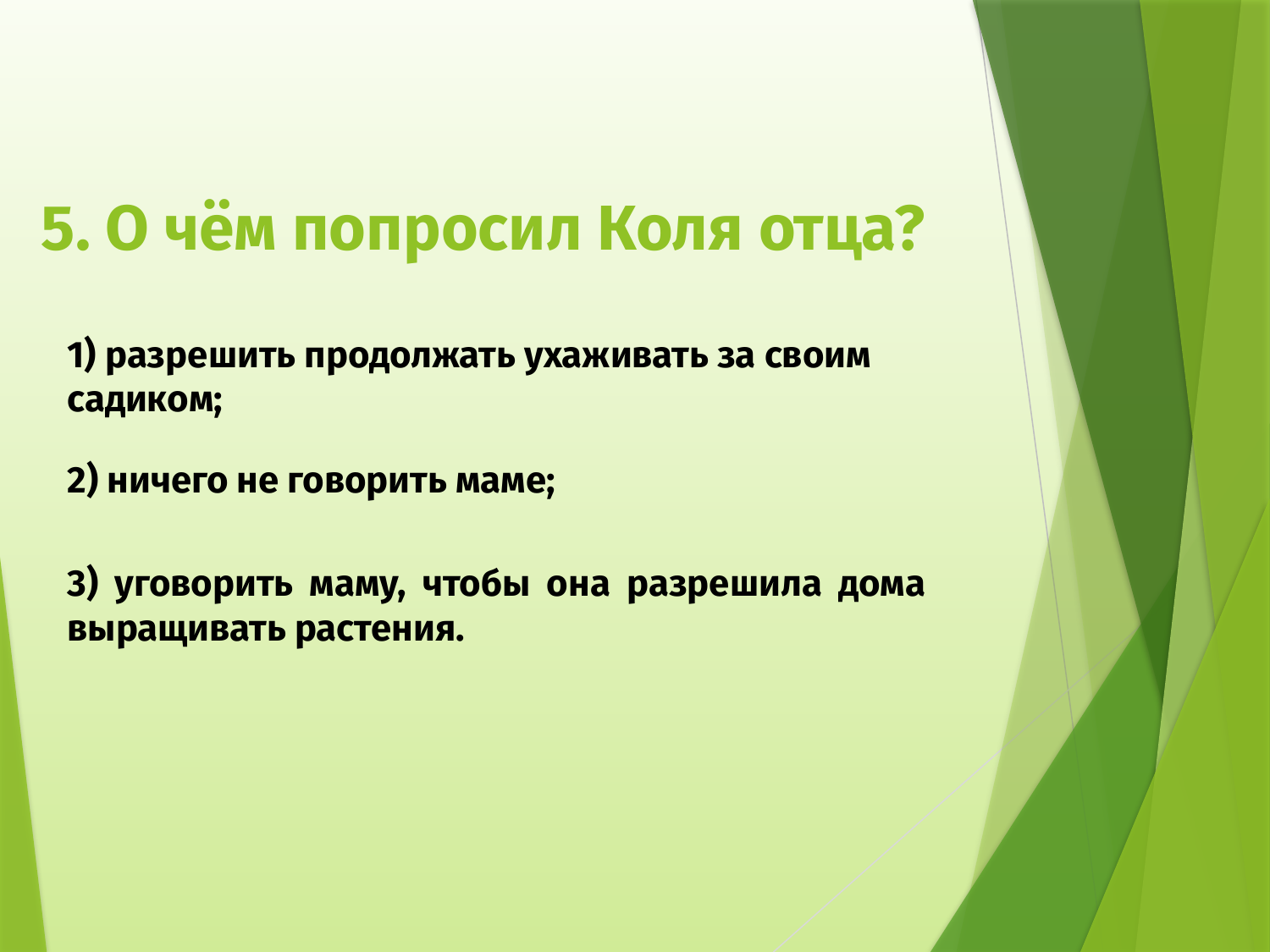

# 5. О чём попросил Коля отца?
1) разрешить продолжать ухаживать за своим садиком;
2) ничего не говорить маме;
3) уговорить маму, чтобы она разрешила дома выращивать растения.